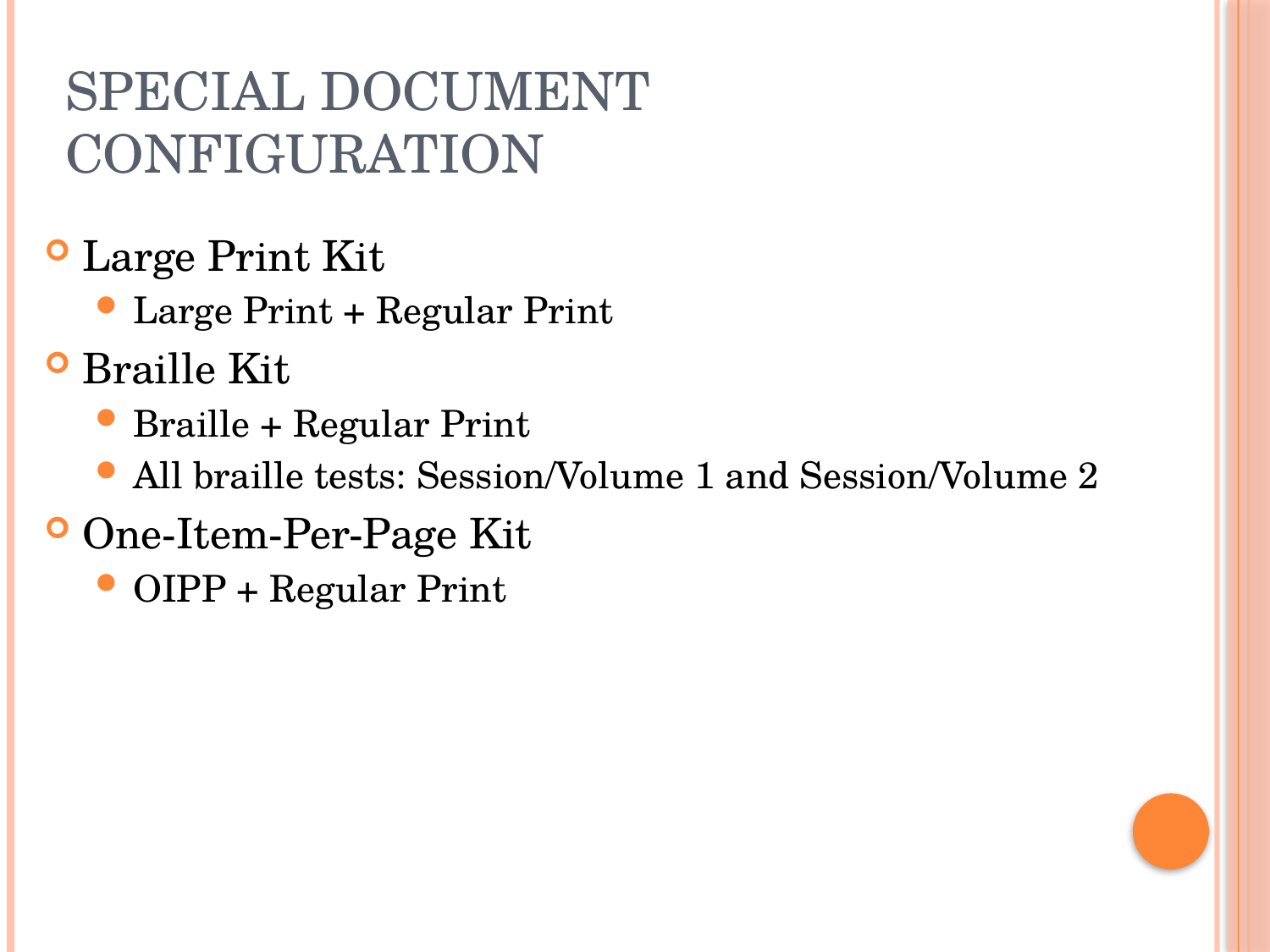

# Special Document Configuration
Large Print Kit
Large Print + Regular Print
Braille Kit
Braille + Regular Print
All braille tests: Session/Volume 1 and Session/Volume 2
One-Item-Per-Page Kit
OIPP + Regular Print